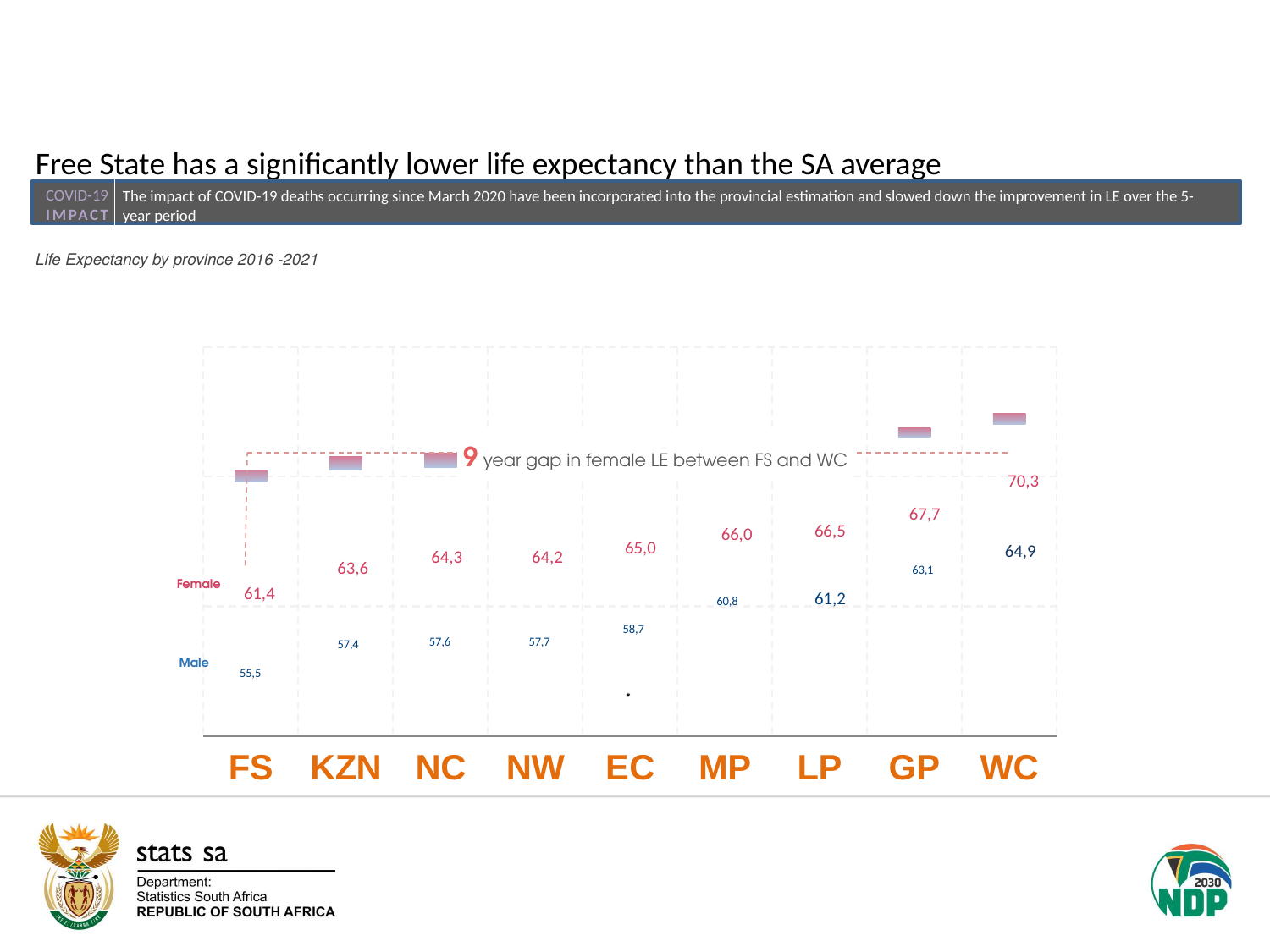

Free State has a significantly lower life expectancy than the SA average
COVID-19
IMPACT
The impact of COVID-19 deaths occurring since March 2020 have been incorporated into the provincial estimation and slowed down the improvement in LE over the 5-year period

Life Expectancy by province 2016 -2021

### Chart

| Category | Series1 | Series2 | "+Sheet1!$D$1 | Difference |
|---|---|---|---|---|
| FS | 0.555 | 0.614 | 0.555 | 0.059 |
| KZN | 0.574 | 0.636 | 0.574 | 0.062 |
| NC | 0.576 | 0.643 | 0.576 | 0.067 |
| NW | 0.577 | 0.642 | 0.577 | 0.065 |
| EC | 0.587 | 0.65 | 0.587 | 0.063 |
| MP | 0.608 | 0.66 | 0.608 | 0.052 |
| LP | 0.612 | 0.665 | 0.612 | 0.053 |
| GP | 0.631 | 0.677 | 0.631 | 0.046 |
| WC | 0.649 | 0.703 | 0.649 | 0.054 |
9 year gap in female LE between FS and WC

70,3
67,7
66,5
66,0
65,0
64,9
64,3
64,2
63,6
63,1
Female
61,4
61,2
60,8
58,7
57,6
57,7
57,4
Male
55,5
*